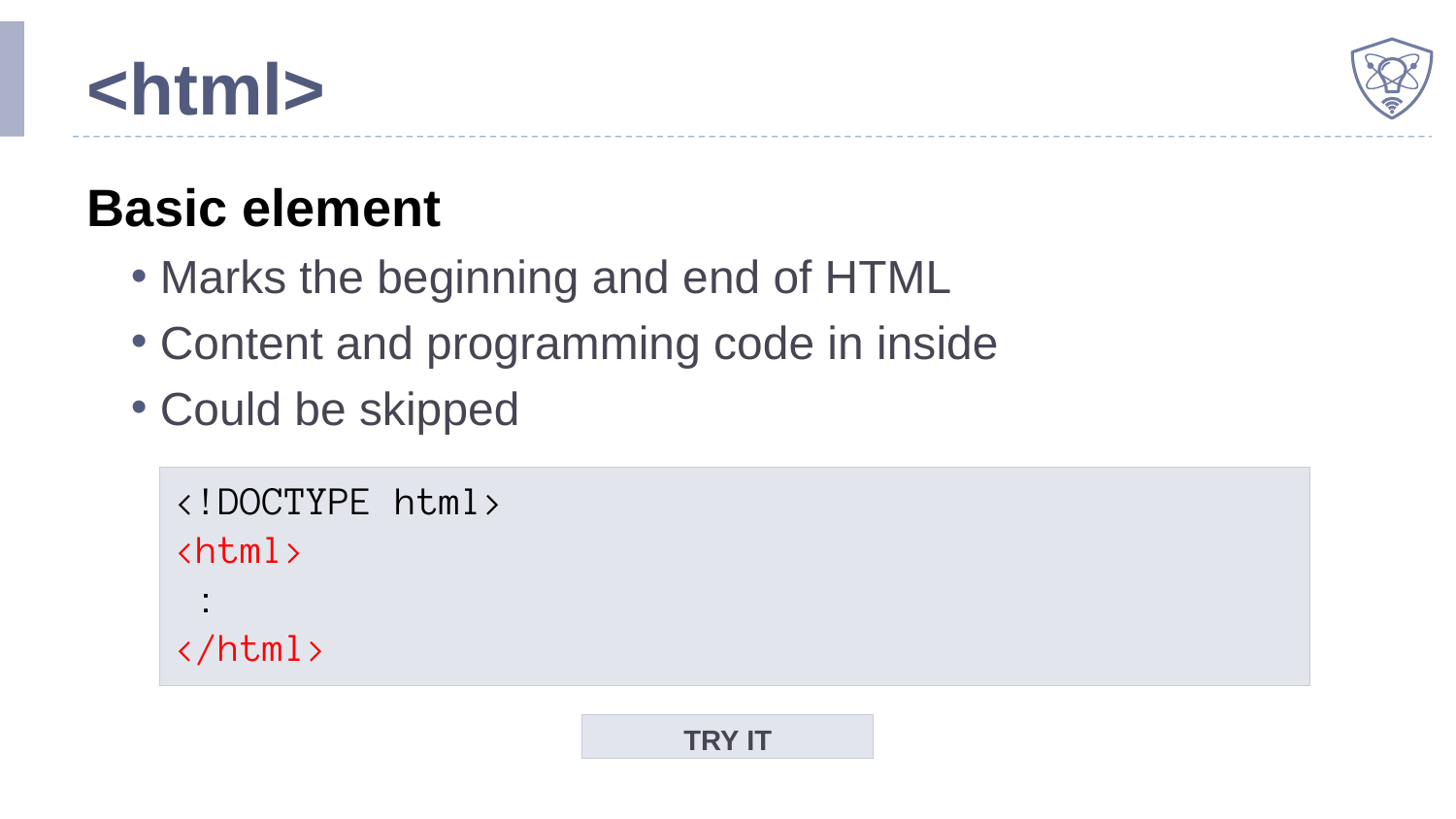

# <html>
Basic element
Marks the beginning and end of HTML
Content and programming code in inside
Could be skipped
<!DOCTYPE html>
<html>
 :
</html>
TRY IT